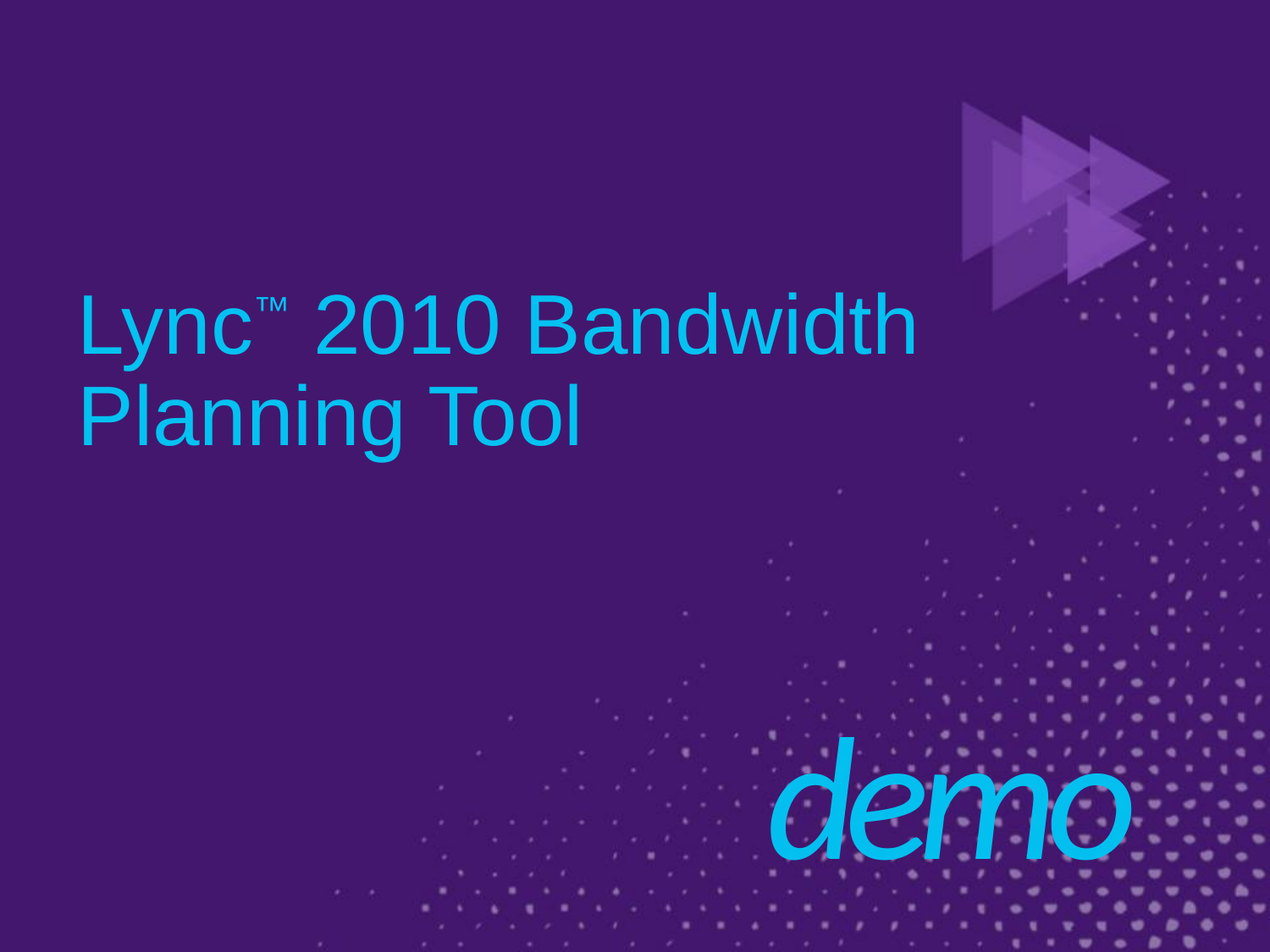

# Lync™ 2010 Bandwidth Planning Tool
demo